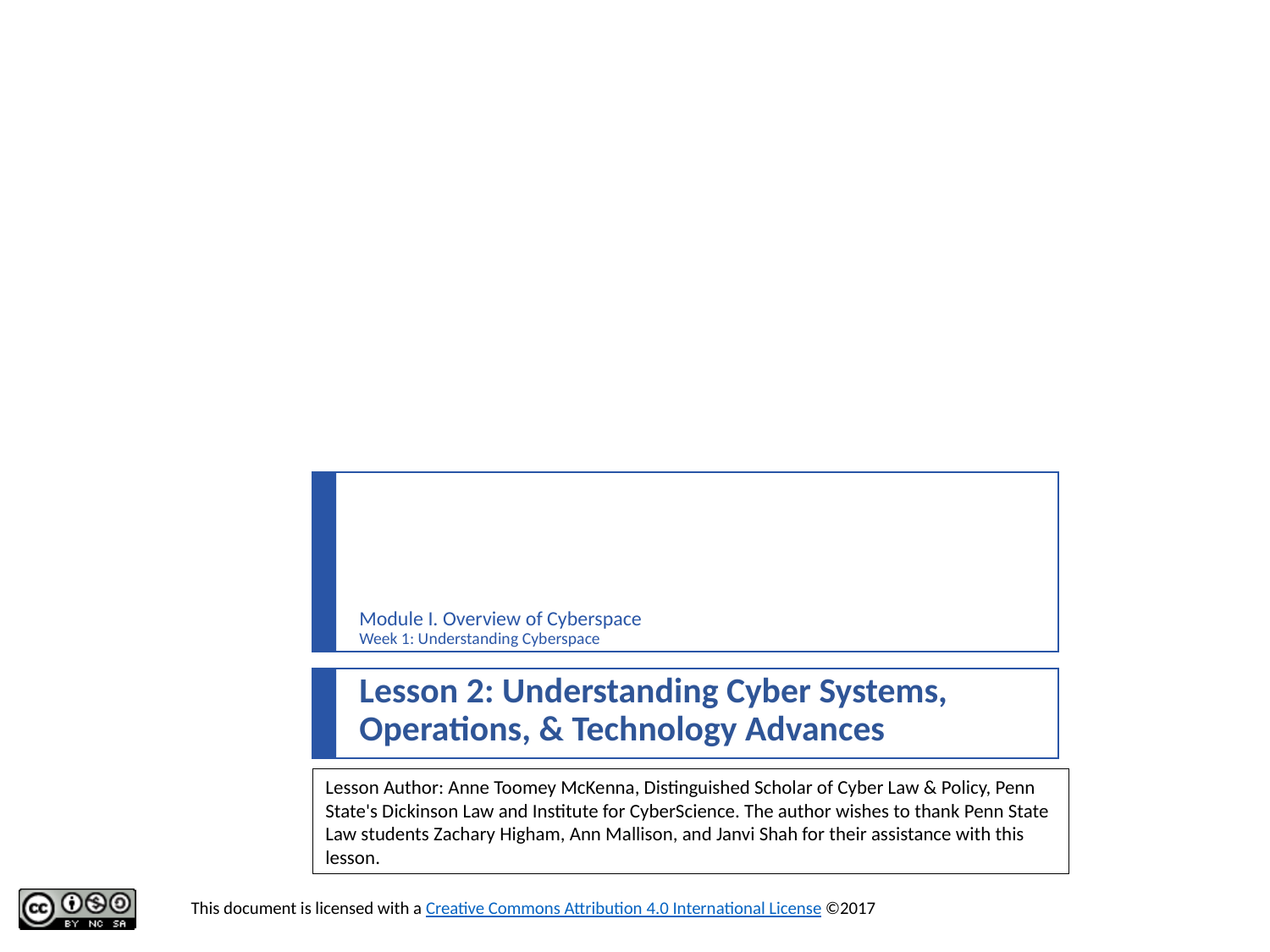

# Module I. Overview of Cyberspace Week 1: Understanding Cyberspace
Lesson 2: Understanding Cyber Systems, Operations, & Technology Advances
Lesson Author: Anne Toomey McKenna, Distinguished Scholar of Cyber Law & Policy, Penn State's Dickinson Law and Institute for CyberScience. The author wishes to thank Penn State Law students Zachary Higham, Ann Mallison, and Janvi Shah for their assistance with this lesson.